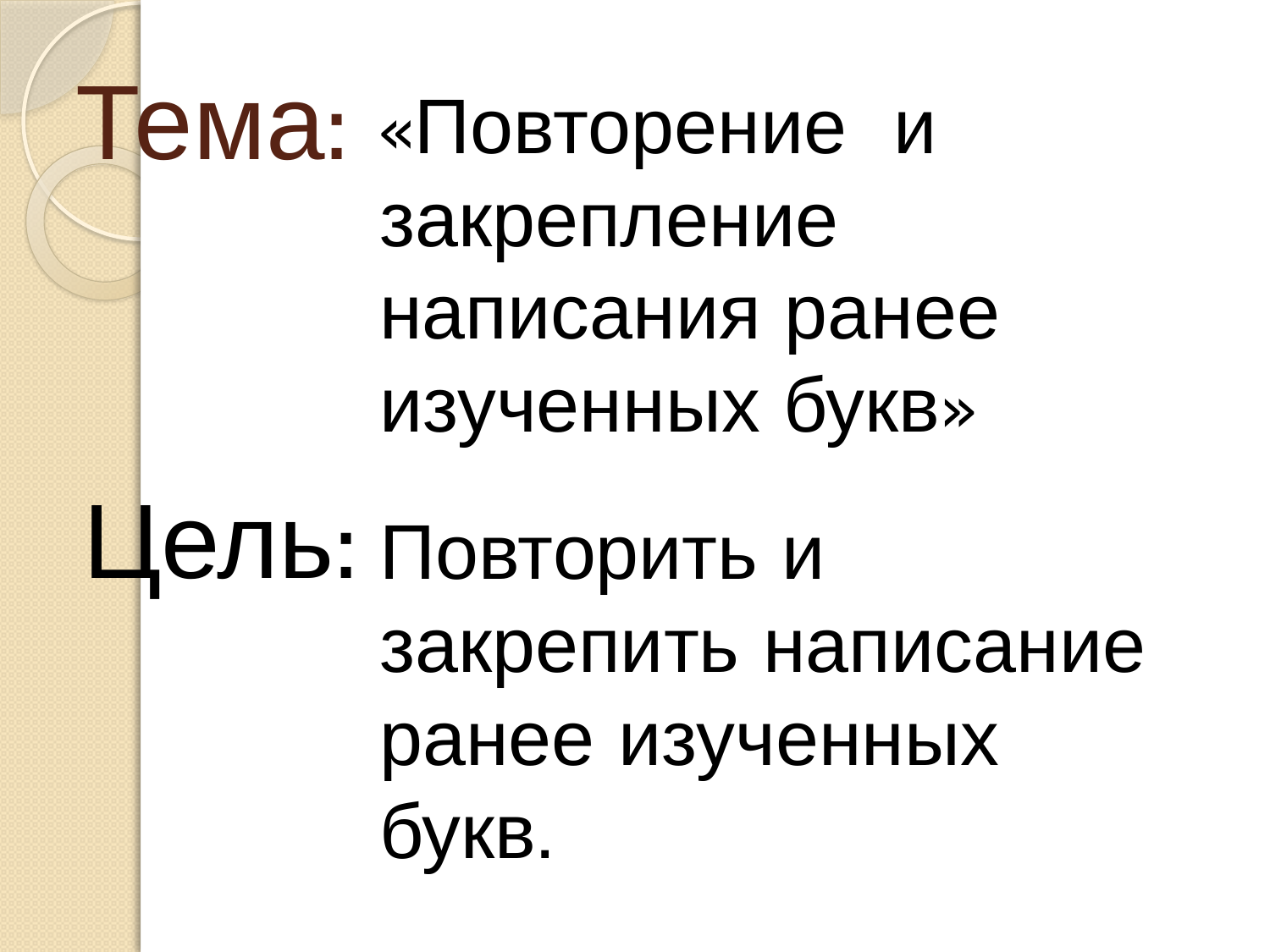

# Тема:
«Повторение  и закрепление написания ранее изученных букв»
Цель:
Повторить и закрепить написание ранее изученных букв.